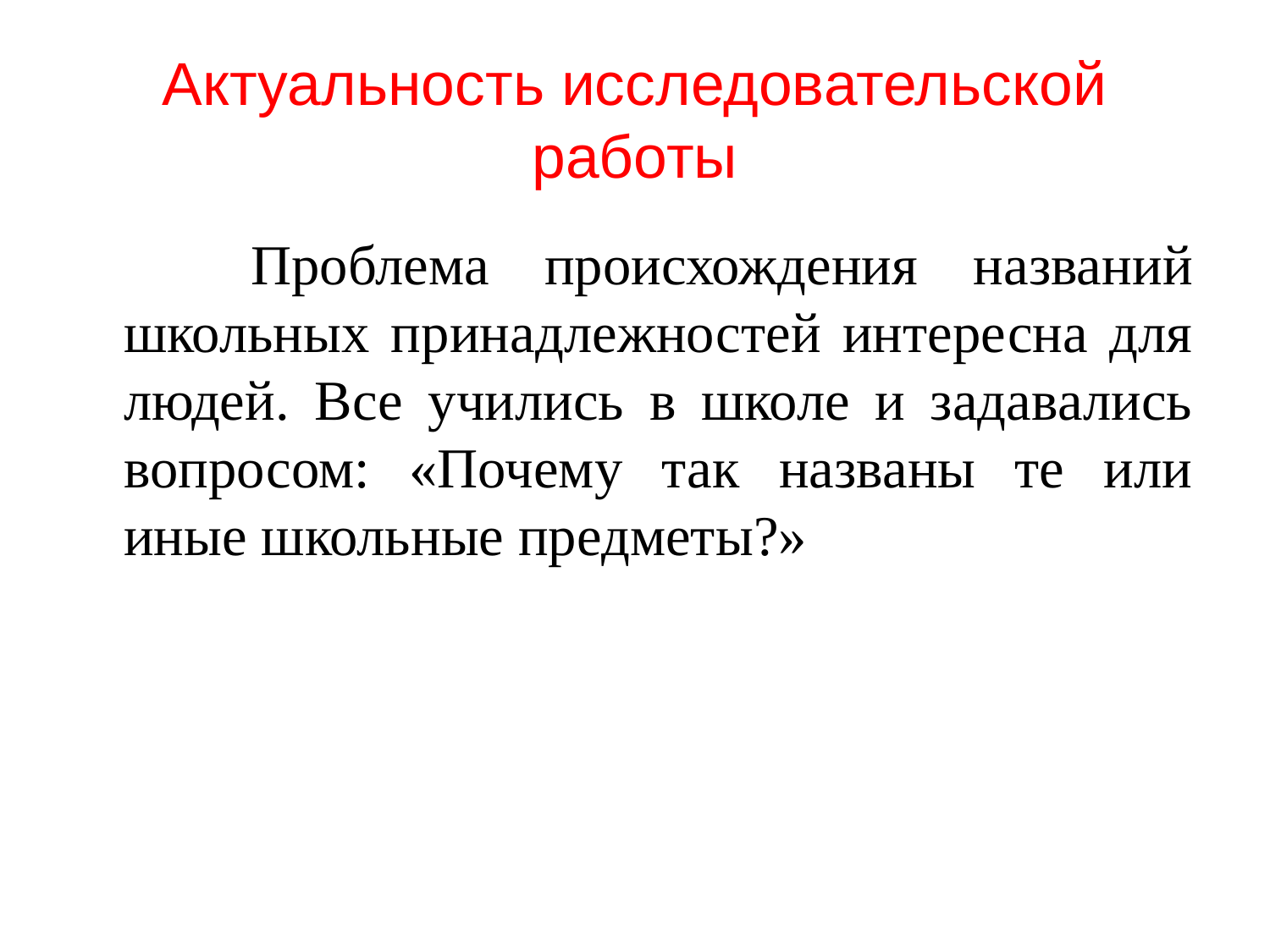

# Актуальность исследовательской работы
		Проблема происхождения названий школьных принадлежностей интересна для людей. Все учились в школе и задавались вопросом: «Почему так названы те или иные школьные предметы?»